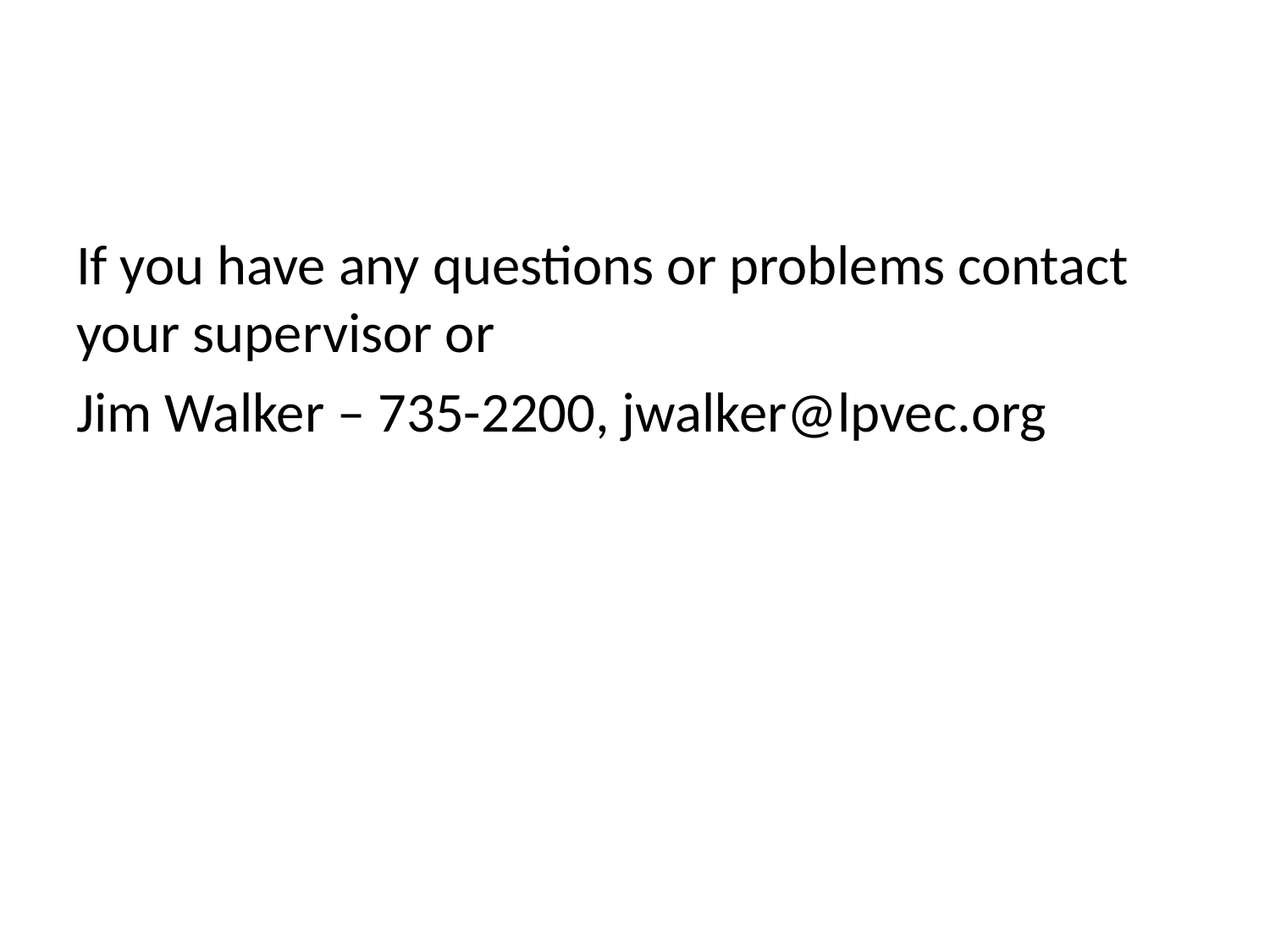

If you have any questions or problems contact your supervisor or
Jim Walker – 735-2200, jwalker@lpvec.org